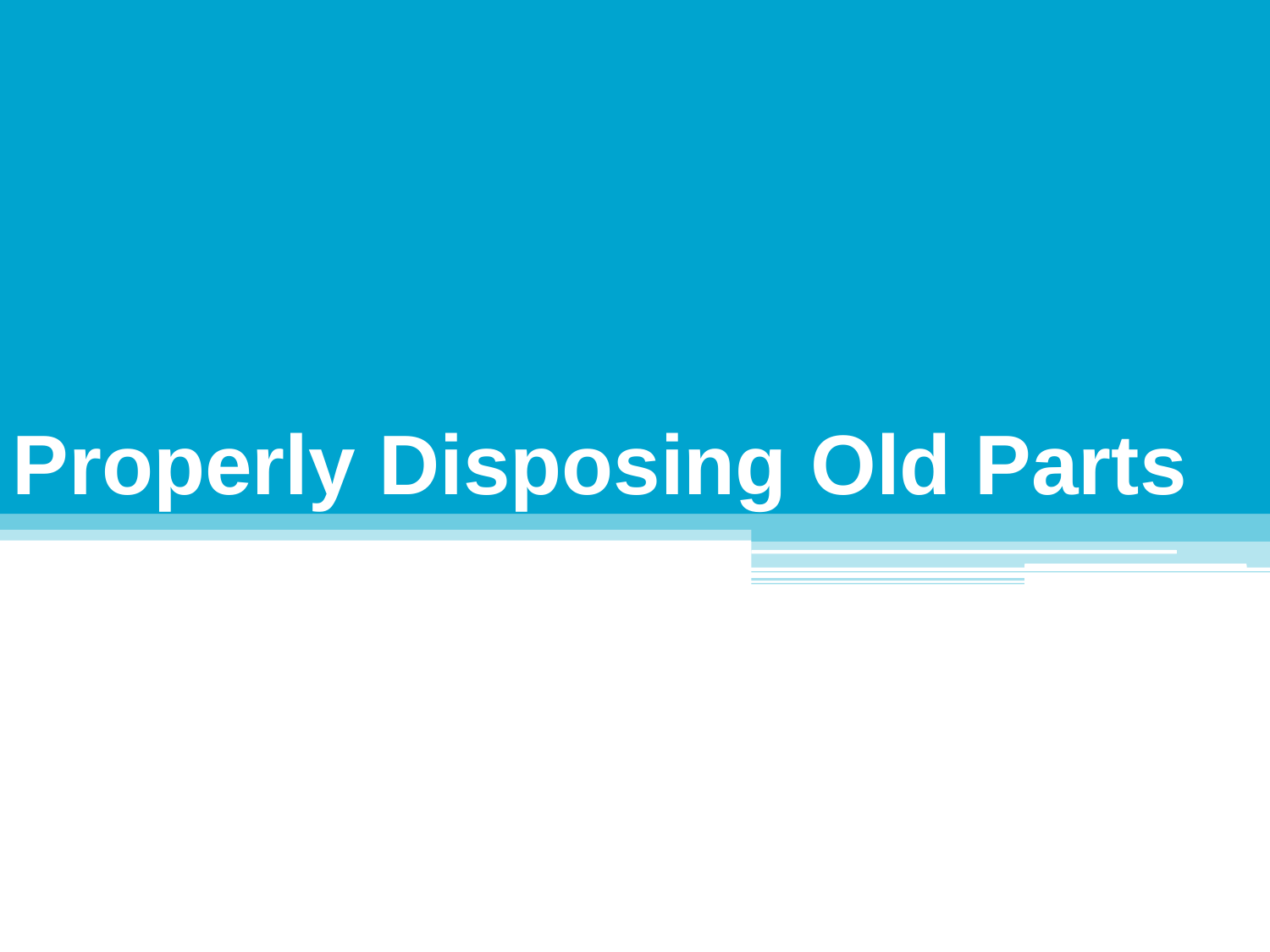

# Searching through ads
Properly Disposing Old Parts